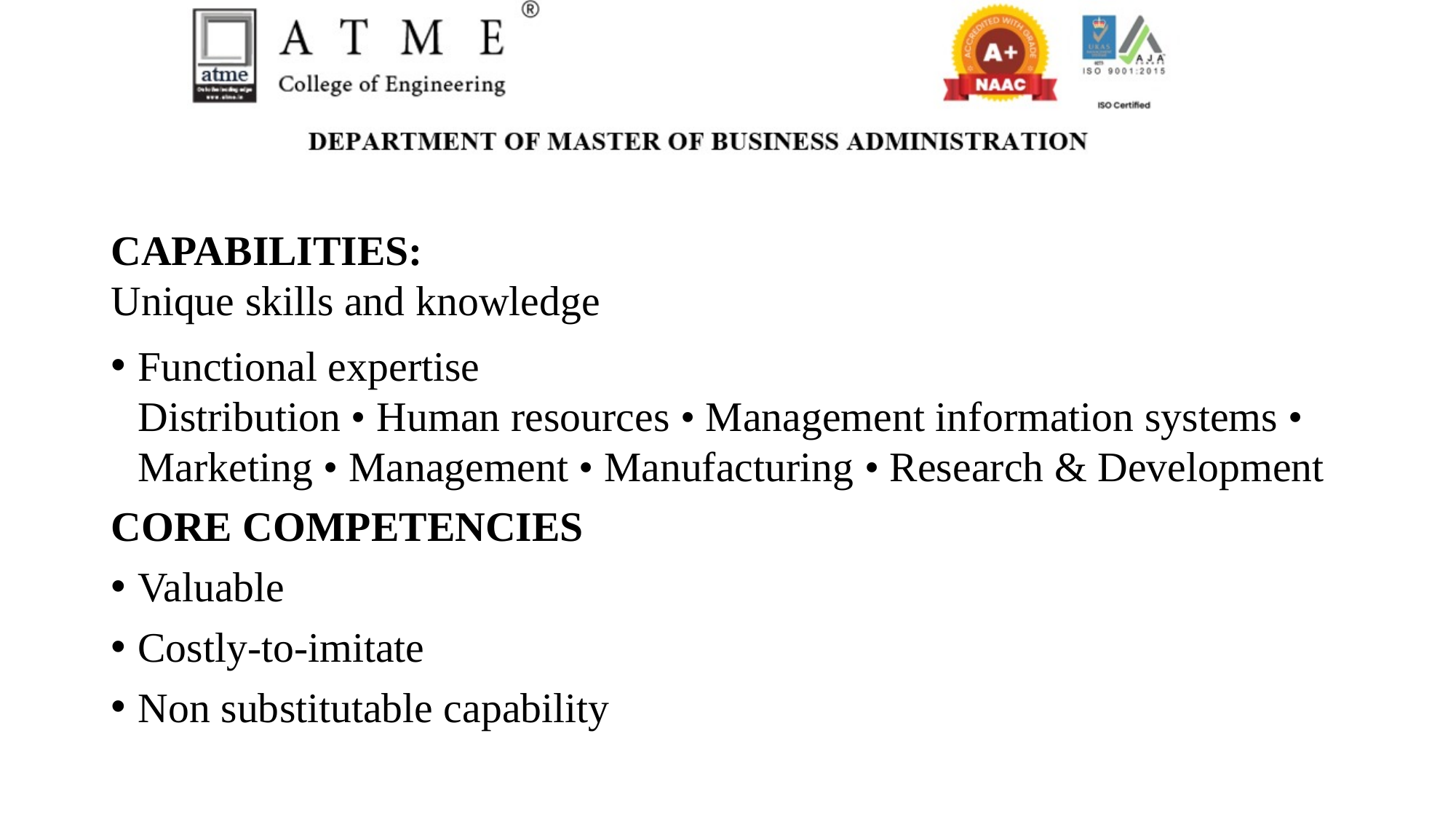

CAPABILITIES:
Unique skills and knowledge
Functional expertise
Distribution • Human resources • Management information systems • Marketing • Management • Manufacturing • Research & Development
CORE COMPETENCIES
Valuable
Costly-to-imitate
Non substitutable capability